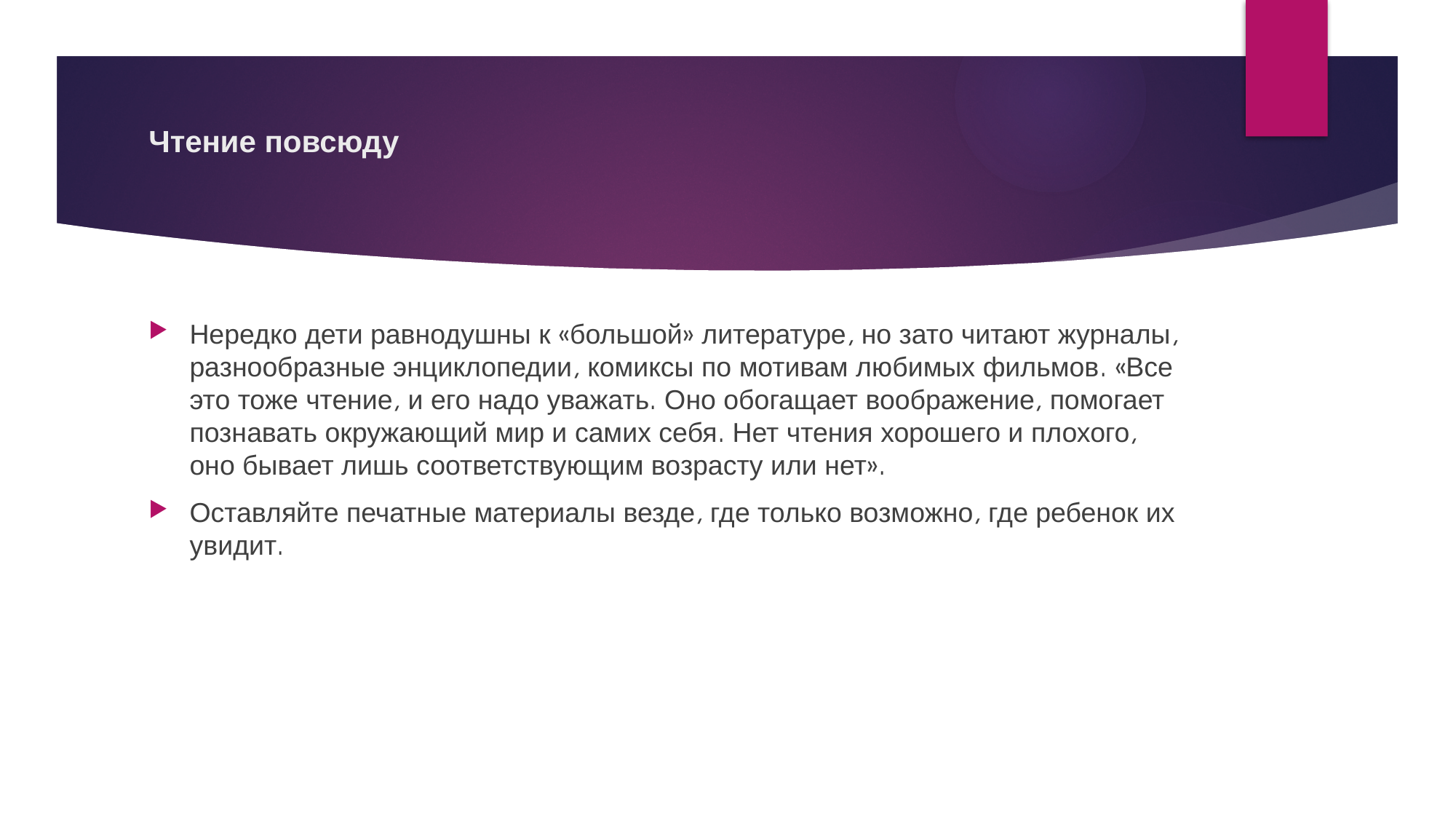

# Чтение повсюду
Нередко дети равнодушны к «большой» литературе, но зато читают журналы, разнообразные энциклопедии, комиксы по мотивам любимых фильмов. «Все это тоже чтение, и его надо уважать. Оно обогащает воображение, помогает познавать окружающий мир и самих себя. Нет чтения хорошего и плохого, оно бывает лишь соответствующим возрасту или нет».
Оставляйте печатные материалы везде, где только возможно, где ребенок их увидит.